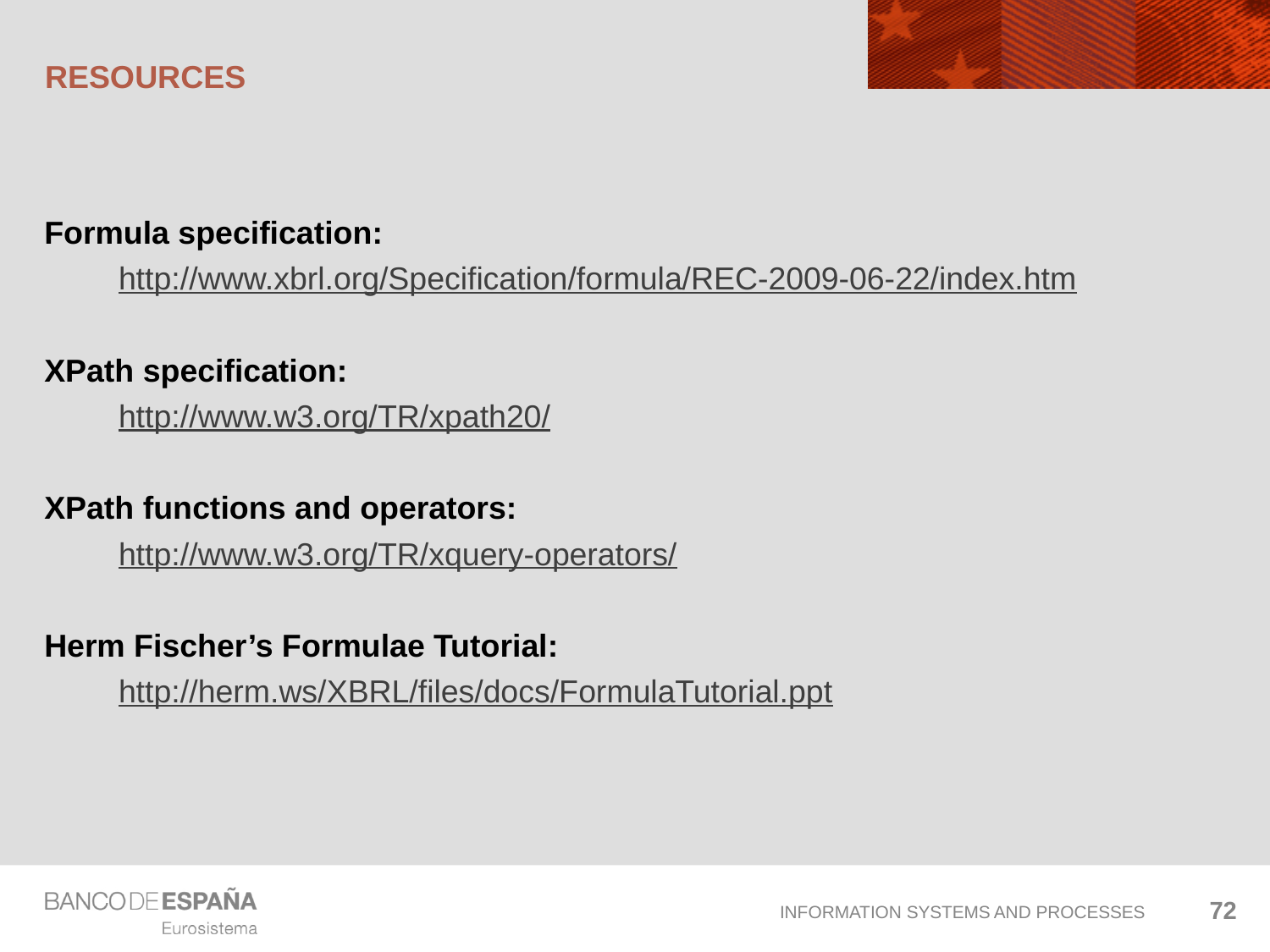

# Resources
Formula specification:
http://www.xbrl.org/Specification/formula/REC-2009-06-22/index.htm

XPath specification:
http://www.w3.org/TR/xpath20/

XPath functions and operators:
http://www.w3.org/TR/xquery-operators/

Herm Fischer’s Formulae Tutorial:
http://herm.ws/XBRL/files/docs/FormulaTutorial.ppt

72